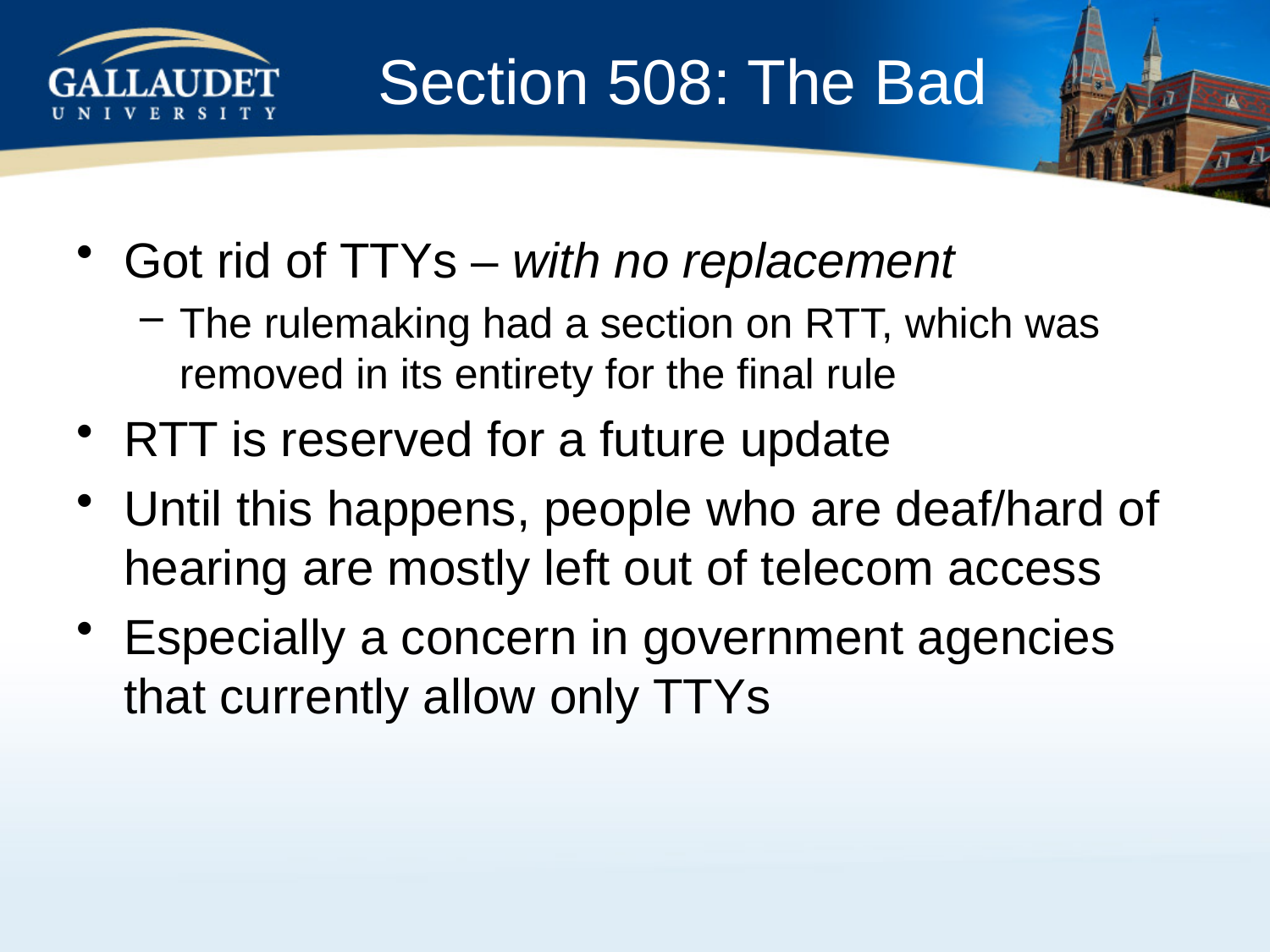

# Section 508: The Bad
Got rid of TTYs – with no replacement
The rulemaking had a section on RTT, which was removed in its entirety for the final rule
RTT is reserved for a future update
Until this happens, people who are deaf/hard of hearing are mostly left out of telecom access
Especially a concern in government agencies that currently allow only TTYs